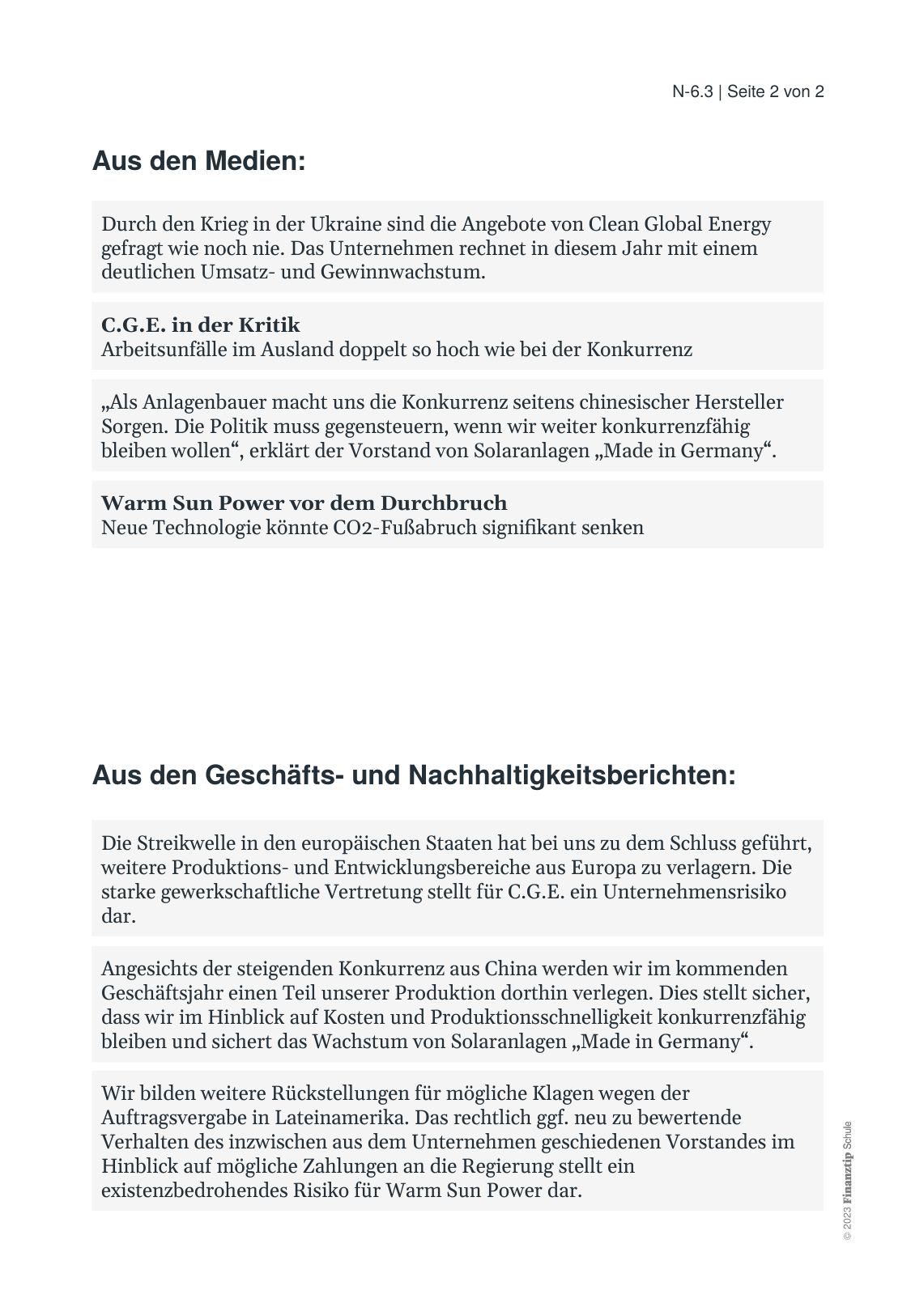

Durch den Krieg in der Ukraine sind die Angebote von Clean Global Energy gefragt wie noch nie. Das Unternehmen rechnet in diesem Jahr mit einem deutlichen Umsatz- und Gewinnwachstum.
C.G.E. in der Kritik
Arbeitsunfälle im Ausland doppelt so hoch wie bei der Konkurrenz
„Als Anlagenbauer macht uns die Konkurrenz seitens chinesischer Hersteller Sorgen. Die Politik muss gegensteuern, wenn wir weiter konkurrenzfähig bleiben wollen“, erklärt der Vorstand von Solaranlagen „Made in Germany“.
Warm Sun Power vor dem Durchbruch
Neue Technologie könnte CO2-Fußabruch signifikant senken
Die Streikwelle in den europäischen Staaten hat bei uns zu dem Schluss geführt, weitere Produktions- und Entwicklungsbereiche aus Europa zu verlagern. Die starke gewerkschaftliche Vertretung stellt für C.G.E. ein Unternehmensrisiko dar.
Angesichts der steigenden Konkurrenz aus China werden wir im kommenden Geschäftsjahr einen Teil unserer Produktion dorthin verlegen. Dies stellt sicher, dass wir im Hinblick auf Kosten und Produktionsschnelligkeit konkurrenzfähig bleiben und sichert das Wachstum von Solaranlagen „Made in Germany“.
Wir bilden weitere Rückstellungen für mögliche Klagen wegen der Auftragsvergabe in Lateinamerika. Das rechtlich ggf. neu zu bewertende Verhalten des inzwischen aus dem Unternehmen geschiedenen Vorstandes im Hinblick auf mögliche Zahlungen an die Regierung stellt ein existenzbedrohendes Risiko für Warm Sun Power dar.